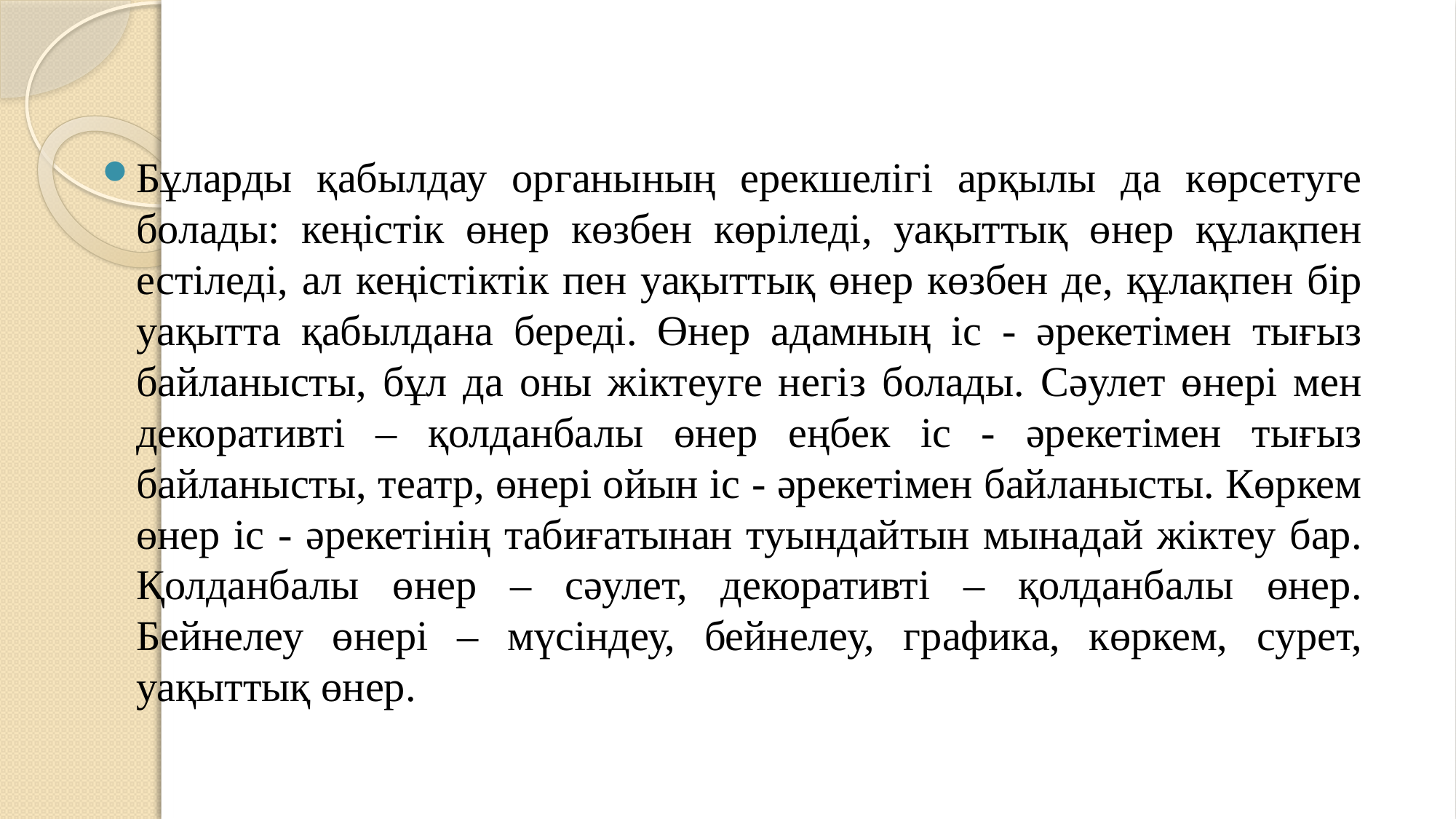

Бұларды қабылдау органының ерекшелігі арқылы да көрсетуге болады: кеңістік өнер көзбен көріледі, уақыттық өнер құлақпен естіледі, ал кеңістіктік пен уақыттық өнер көзбен де, құлақпен бір уақытта қабылдана береді. Өнер адамның іс - әрекетімен тығыз байланысты, бұл да оны жіктеуге негіз болады. Сәулет өнері мен декоративті – қолданбалы өнер еңбек іс - әрекетімен тығыз байланысты, театр, өнері ойын іс - әрекетімен байланысты. Көркем өнер іс - әрекетінің табиғатынан туындайтын мынадай жіктеу бар. Қолданбалы өнер – сәулет, декоративті – қолданбалы өнер. Бейнелеу өнері – мүсіндеу, бейнелеу, графика, көркем, сурет, уақыттық өнер.